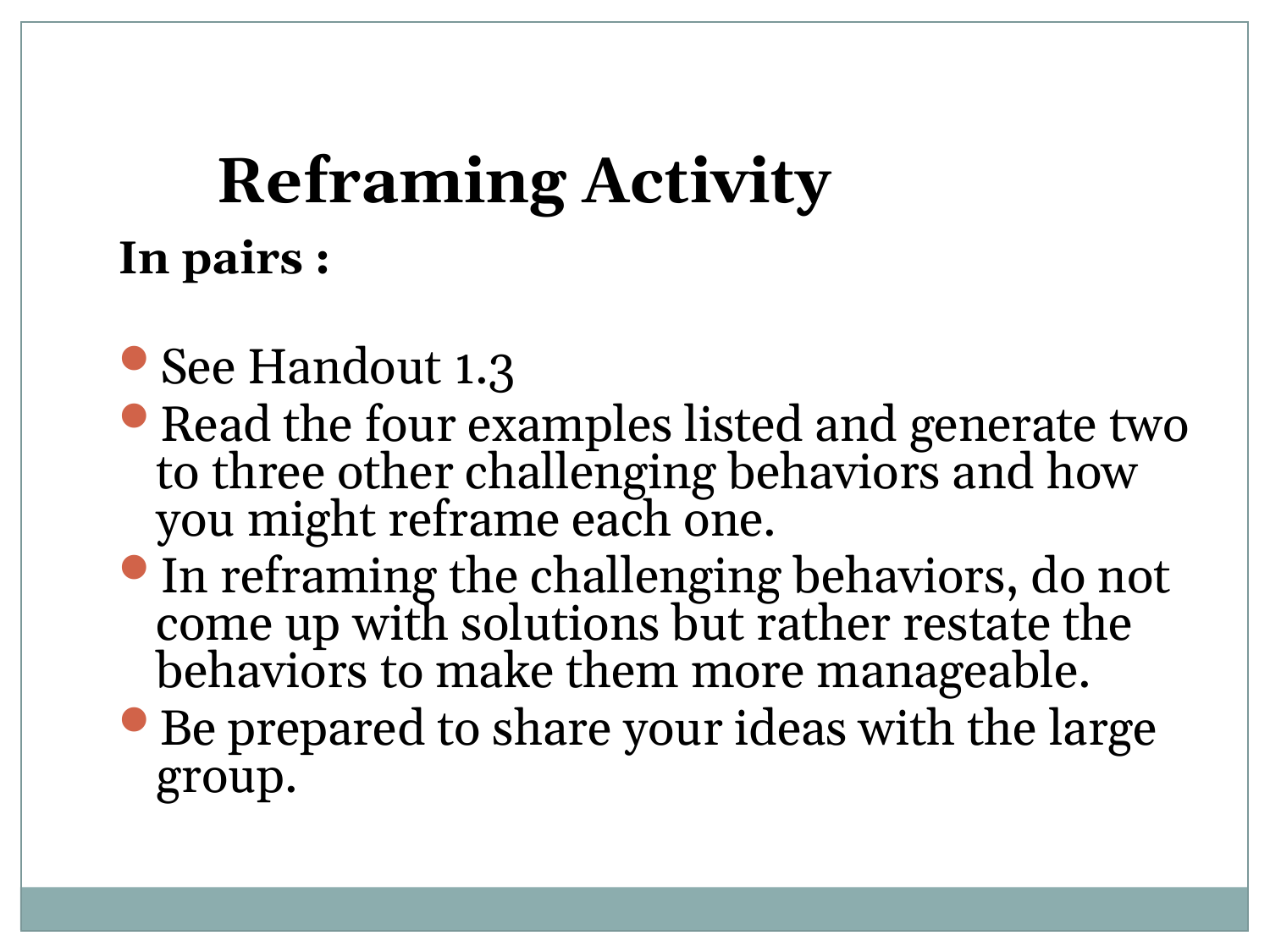

Reframing Activity
In pairs :

See Handout 1.3
Read the four examples listed and generate two to three other challenging behaviors and how you might reframe each one.
In reframing the challenging behaviors, do not come up with solutions but rather restate the behaviors to make them more manageable.
Be prepared to share your ideas with the large group.